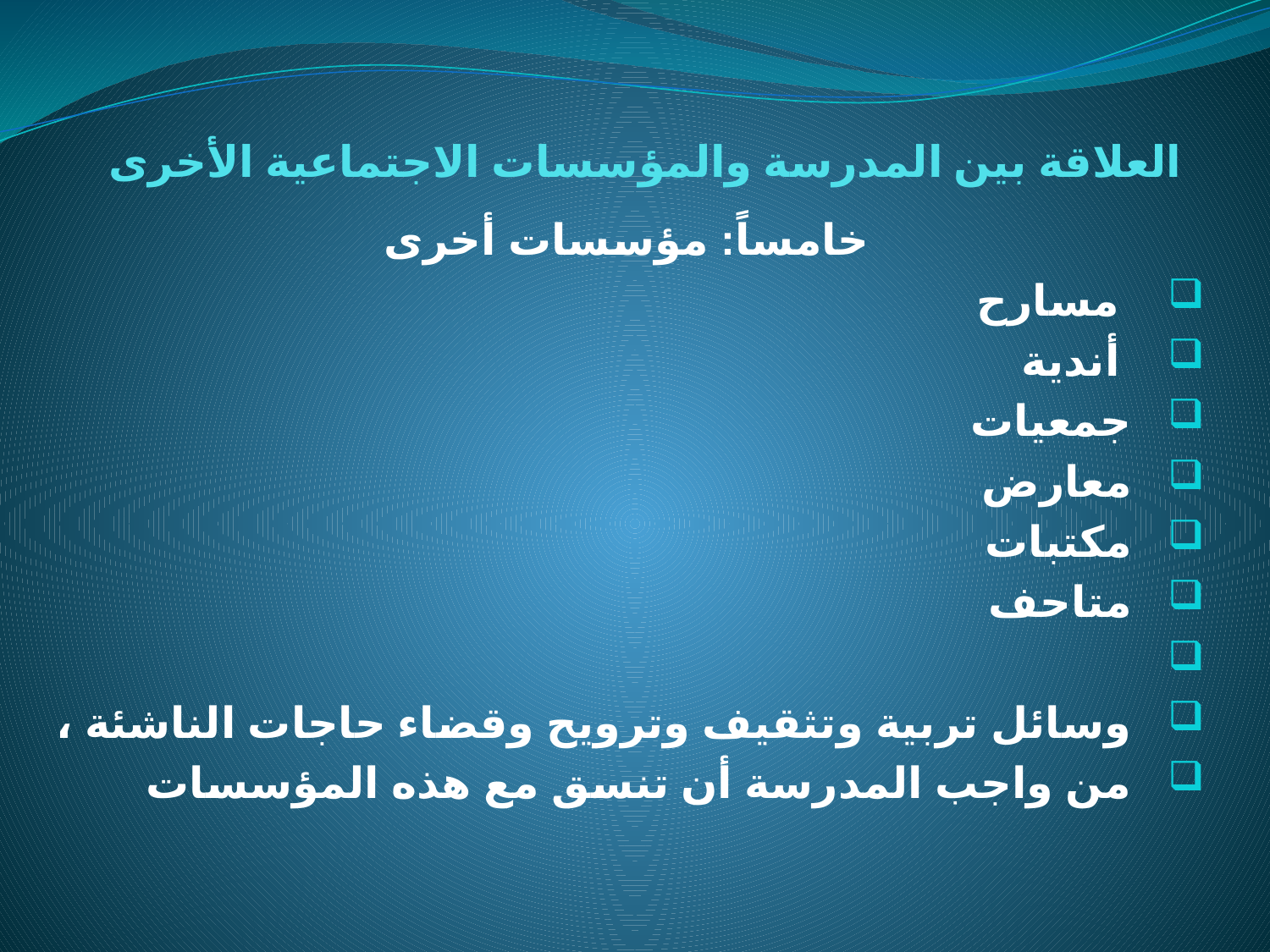

# العلاقة بين المدرسة والمؤسسات الاجتماعية الأخرى
خامساً: مؤسسات أخرى
    مسارح
    أندية
   جمعيات
   معارض
   مكتبات
   متاحف

   وسائل تربية وتثقيف وترويح وقضاء حاجات الناشئة ،
   من واجب المدرسة أن تنسق مع هذه المؤسسات